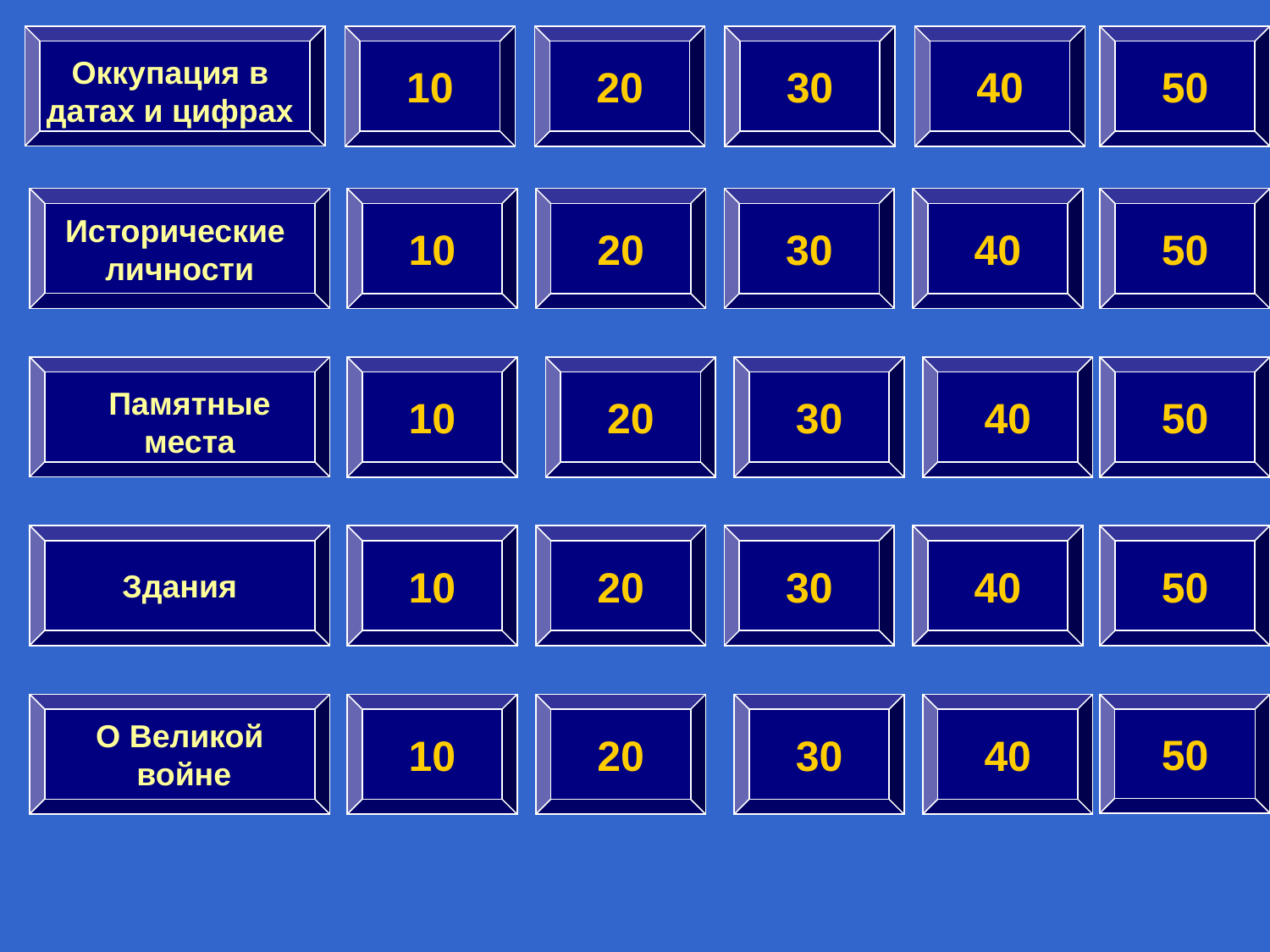

10
20
30
40
50
Оккупация в датах и цифрах

Исторические
личности
10
20
30
40
50

10
20
30
40
50
Памятные места
Здания
10
20
30
40
50
О Великой
 войне
10
20
30
40
50